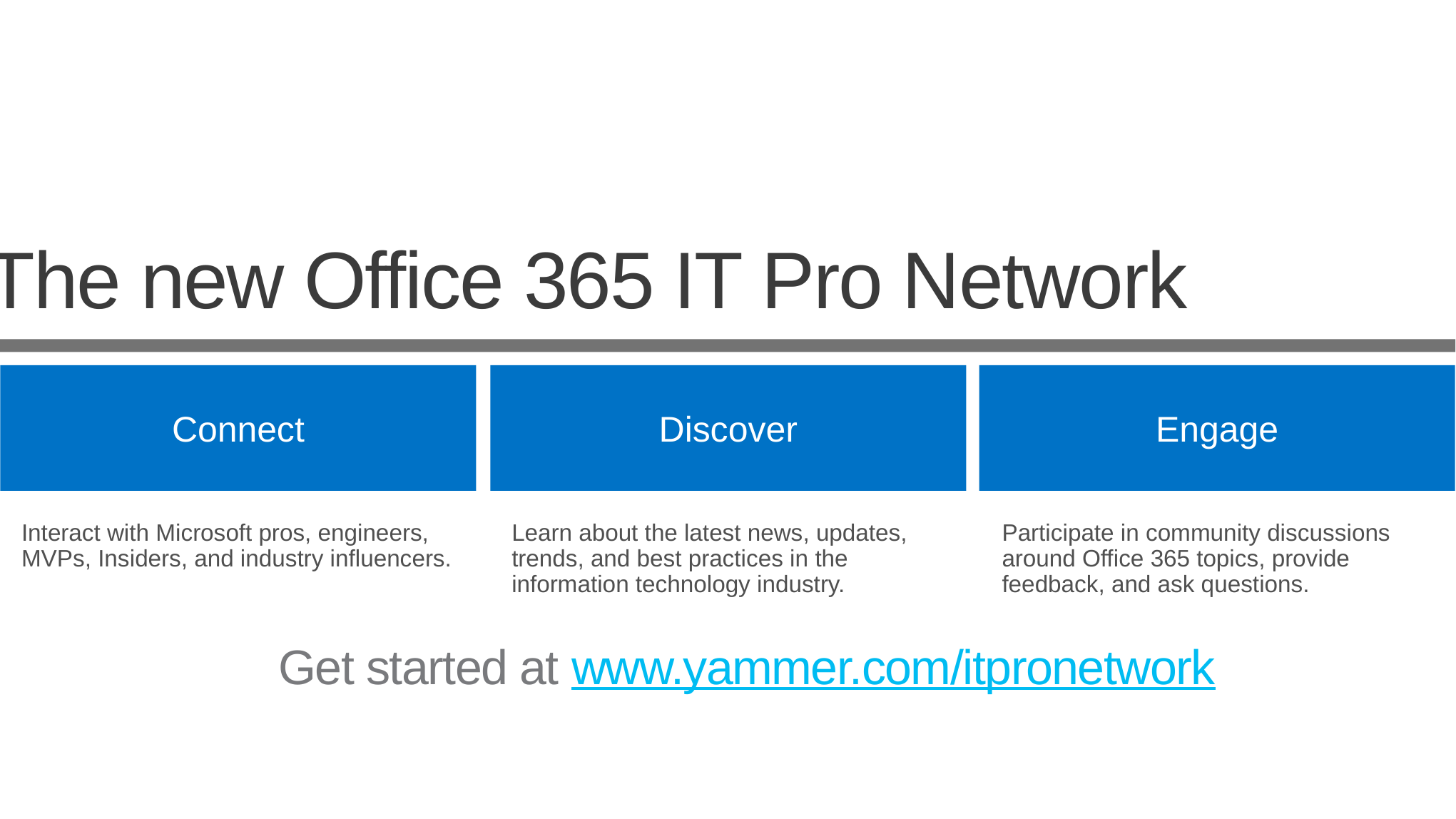

The new Office 365 IT Pro Network

Engage
Connect
Discover
Interact with Microsoft pros, engineers, MVPs, Insiders, and industry influencers.
Learn about the latest news, updates, trends, and best practices in the information technology industry.
Participate in community discussions around Office 365 topics, provide feedback, and ask questions.
Get started at www.yammer.com/itpronetwork